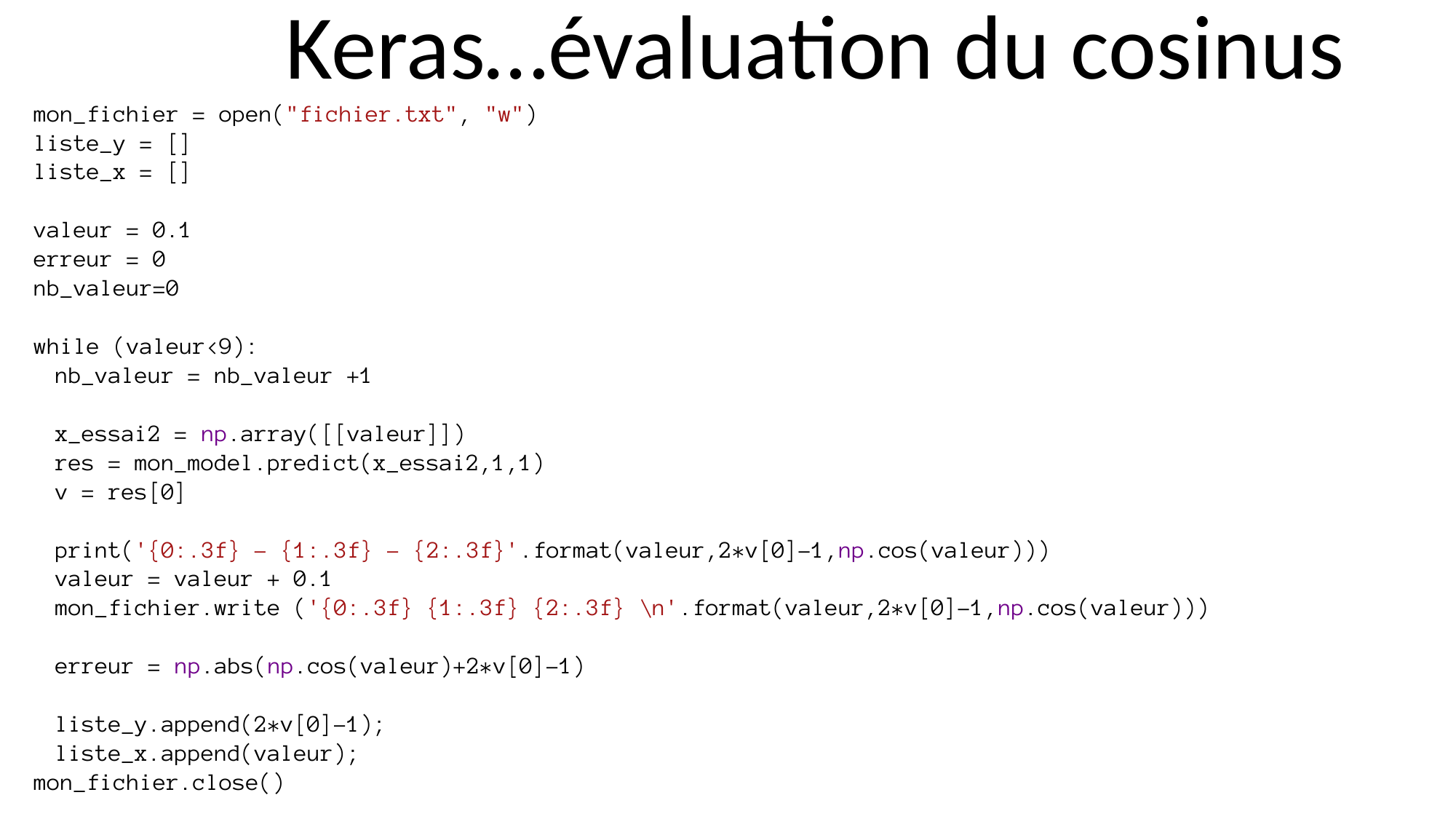

Keras…évaluation du cosinus
mon_fichier = open("fichier.txt", "w")
liste_y = []
liste_x = []

valeur = 0.1
erreur = 0
nb_valeur=0

while (valeur<9):
	nb_valeur = nb_valeur +1

	x_essai2 = np.array([[valeur]])
	res = mon_model.predict(x_essai2,1,1)
	v = res[0]

	print('{0:.3f} - {1:.3f} - {2:.3f}'.format(valeur,2*v[0]-1,np.cos(valeur)))
	valeur = valeur + 0.1
	mon_fichier.write ('{0:.3f} {1:.3f} {2:.3f} \n'.format(valeur,2*v[0]-1,np.cos(valeur)))

	erreur = np.abs(np.cos(valeur)+2*v[0]-1)

	liste_y.append(2*v[0]-1);
	liste_x.append(valeur);
mon_fichier.close()